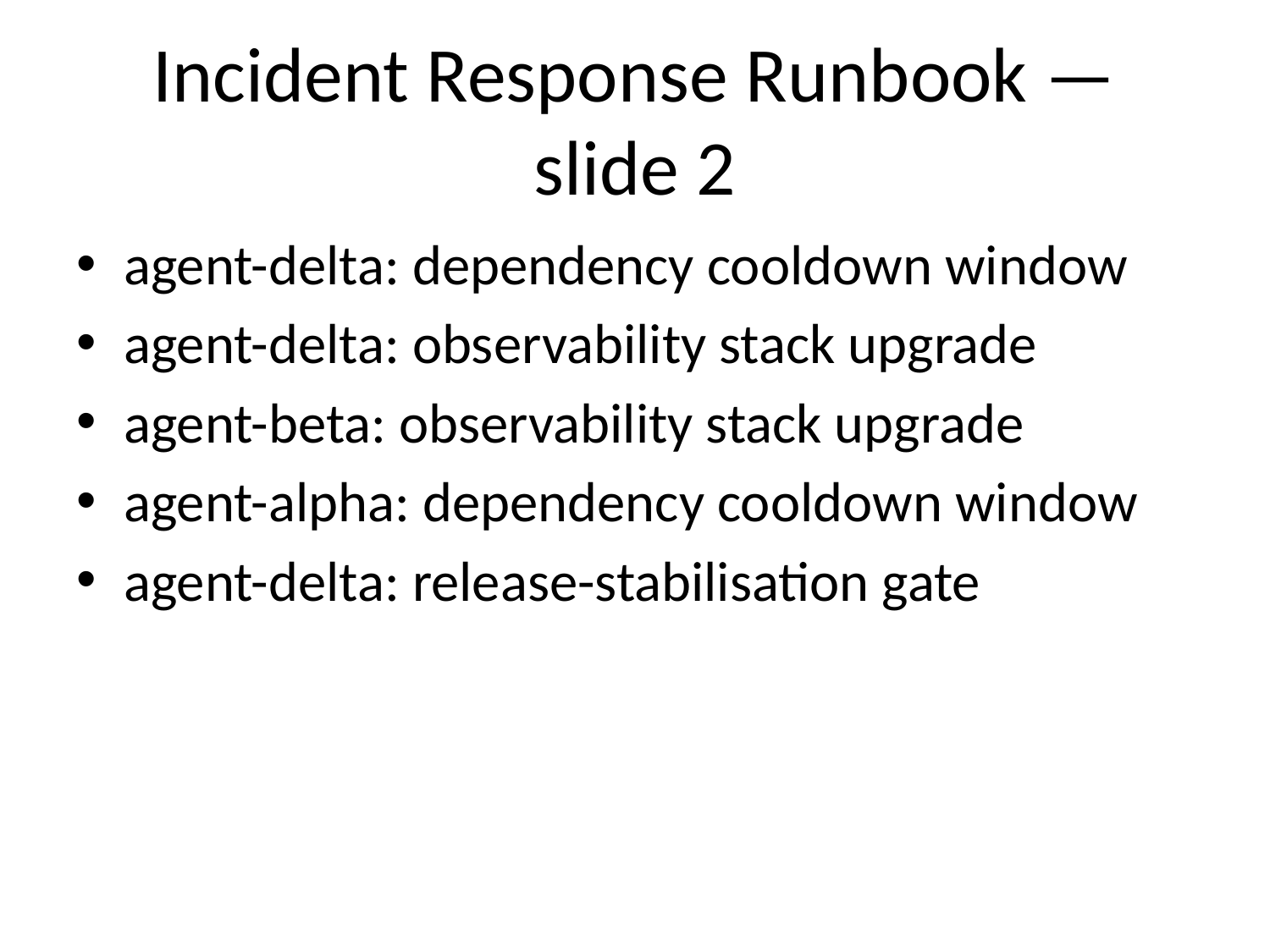

# Incident Response Runbook — slide 2
agent-delta: dependency cooldown window
agent-delta: observability stack upgrade
agent-beta: observability stack upgrade
agent-alpha: dependency cooldown window
agent-delta: release-stabilisation gate